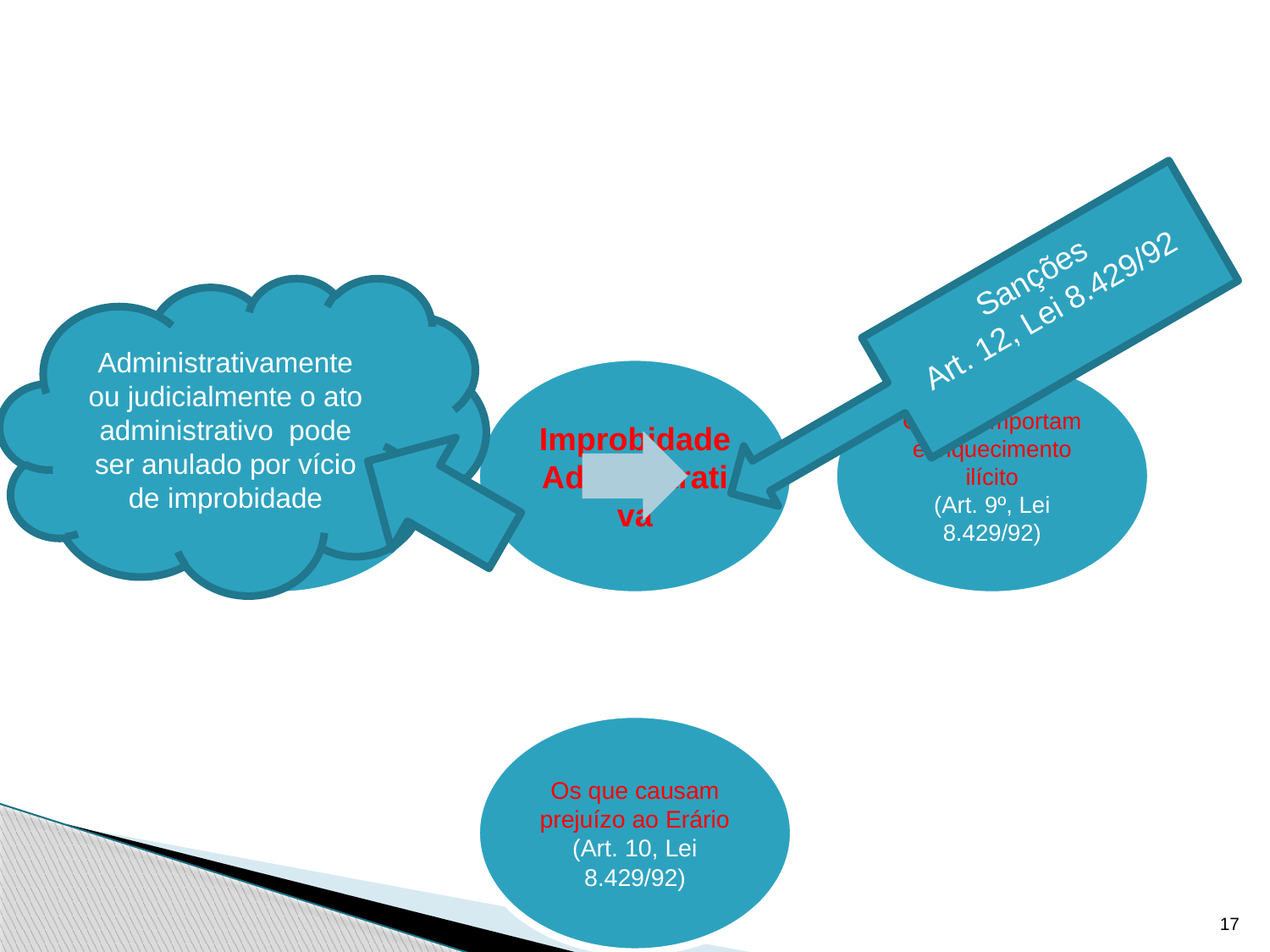

Improbidade Administrativa
Os que importam enriquecimento ilícito
(Art. 9º, Lei 8.429/92)
Os que causam prejuízo ao Erário
(Art. 10, Lei 8.429/92)
(Art. 11, Lei 8.429/92)
Administrativamente ou judicialmente o ato administrativo  pode ser anulado por vício de improbidade
Sanções
Art. 12, Lei 8.429/92

17